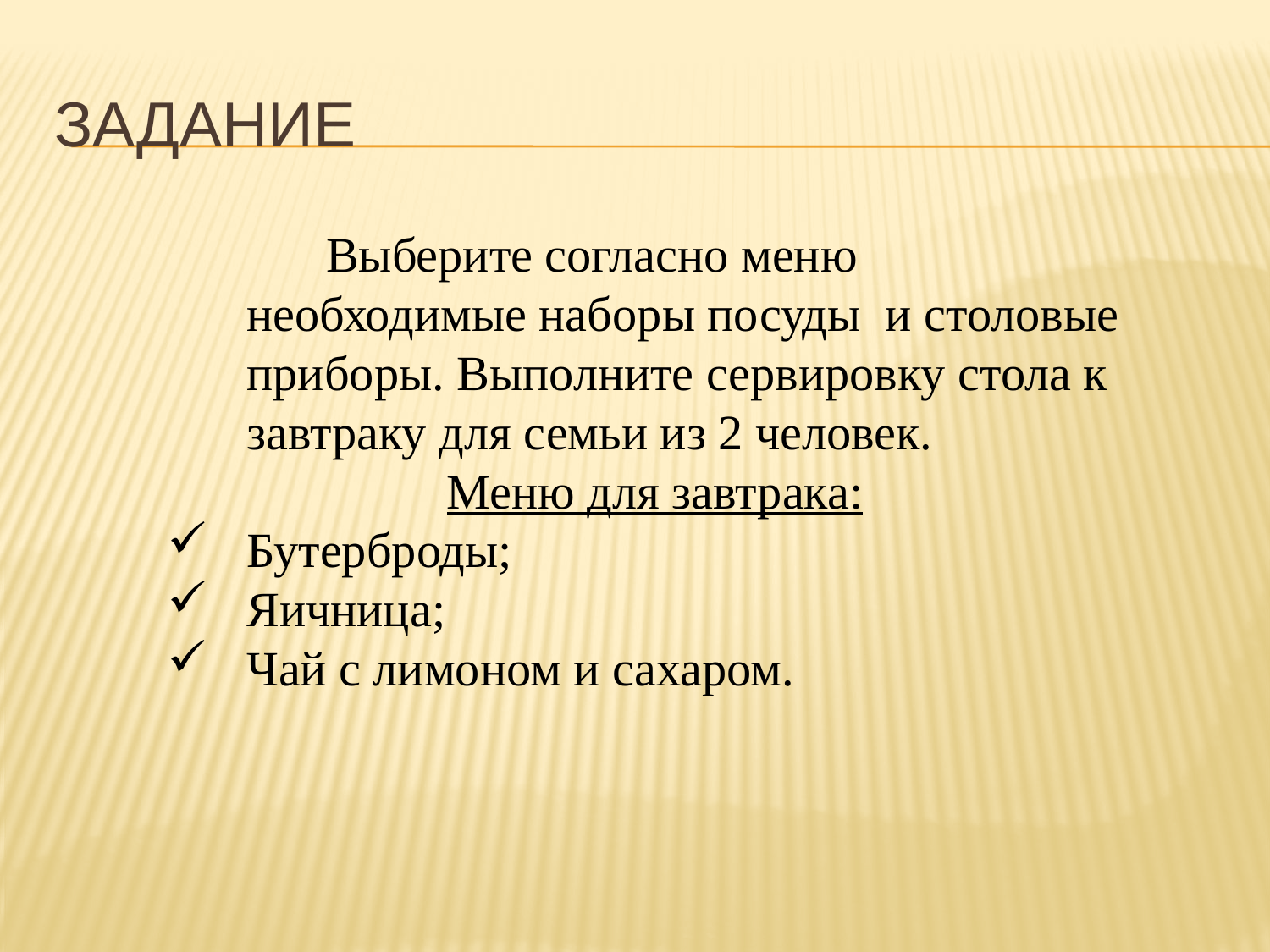

# задание
Выберите согласно меню необходимые наборы посуды  и столовые приборы. Выполните сервировку стола к завтраку для семьи из 2 человек.
Меню для завтрака:
Бутерброды;
Яичница;
Чай с лимоном и сахаром.